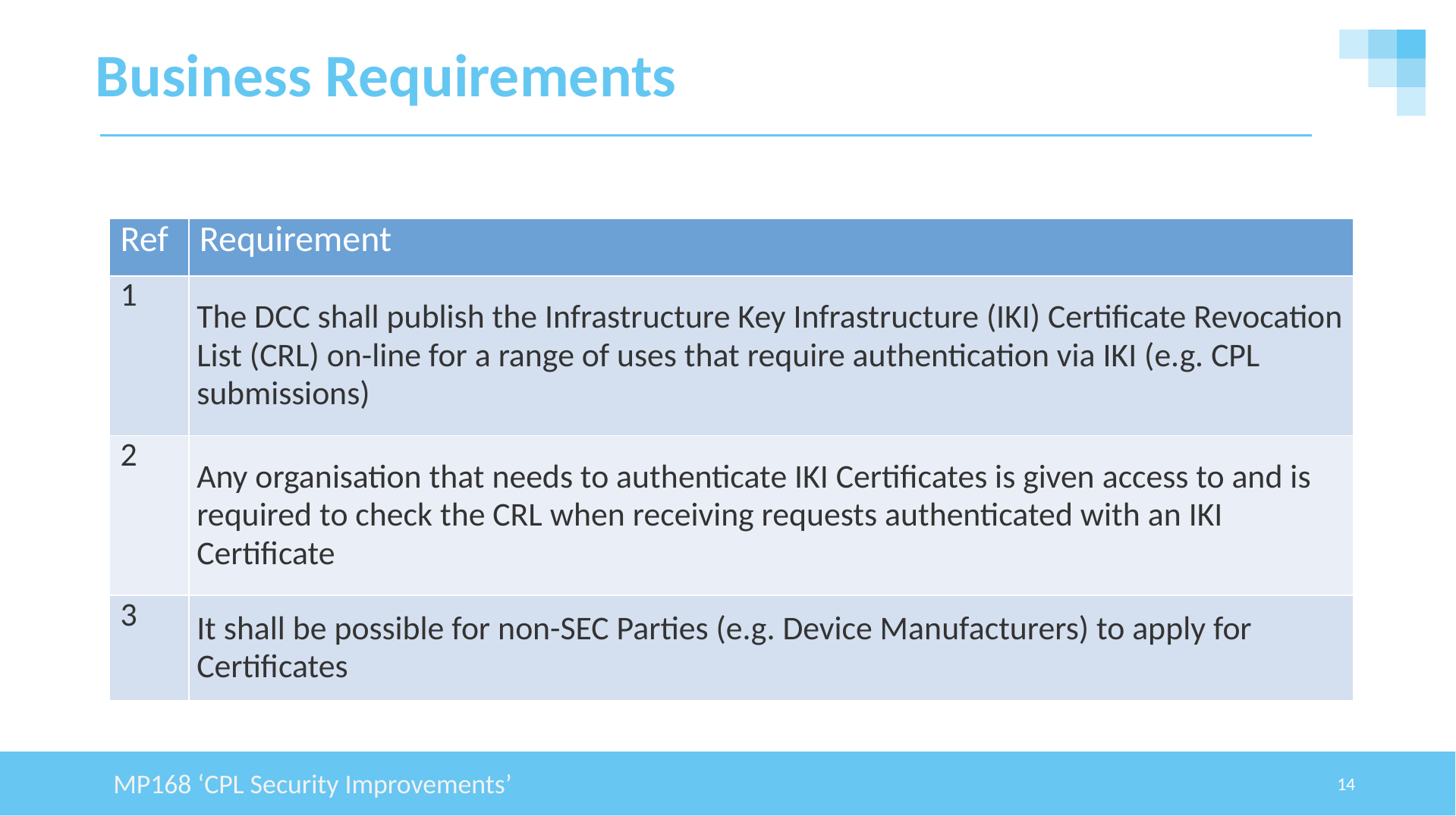

# Business Requirements
| Ref | Requirement |
| --- | --- |
| 1 | The DCC shall publish the Infrastructure Key Infrastructure (IKI) Certificate Revocation List (CRL) on-line for a range of uses that require authentication via IKI (e.g. CPL submissions) |
| 2 | Any organisation that needs to authenticate IKI Certificates is given access to and is required to check the CRL when receiving requests authenticated with an IKI Certificate |
| 3 | It shall be possible for non-SEC Parties (e.g. Device Manufacturers) to apply for Certificates |
MP168 ‘CPL Security Improvements’
14